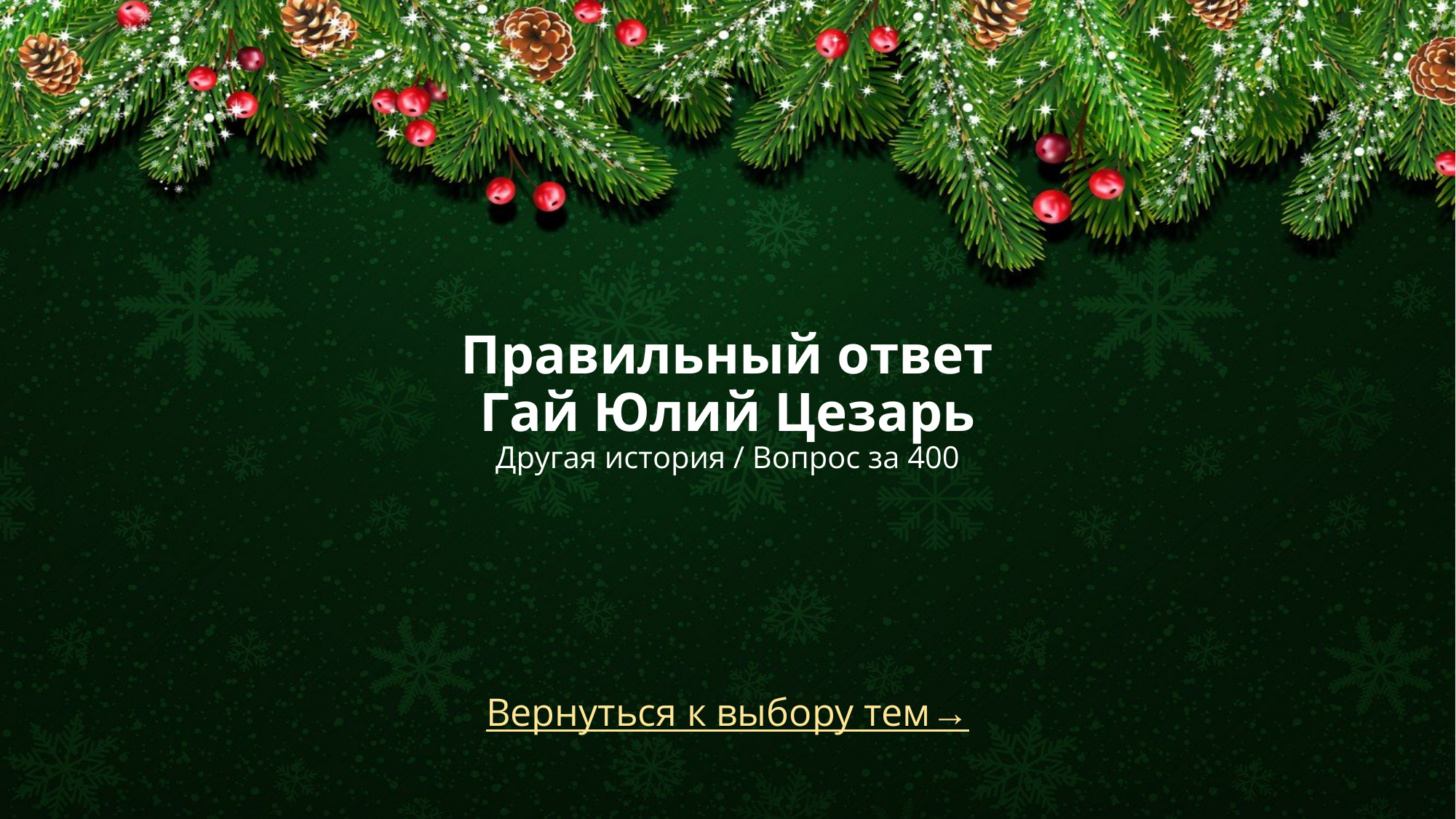

# Правильный ответ Гай Юлий Цезарь Другая история / Вопрос за 400
Вернуться к выбору тем→